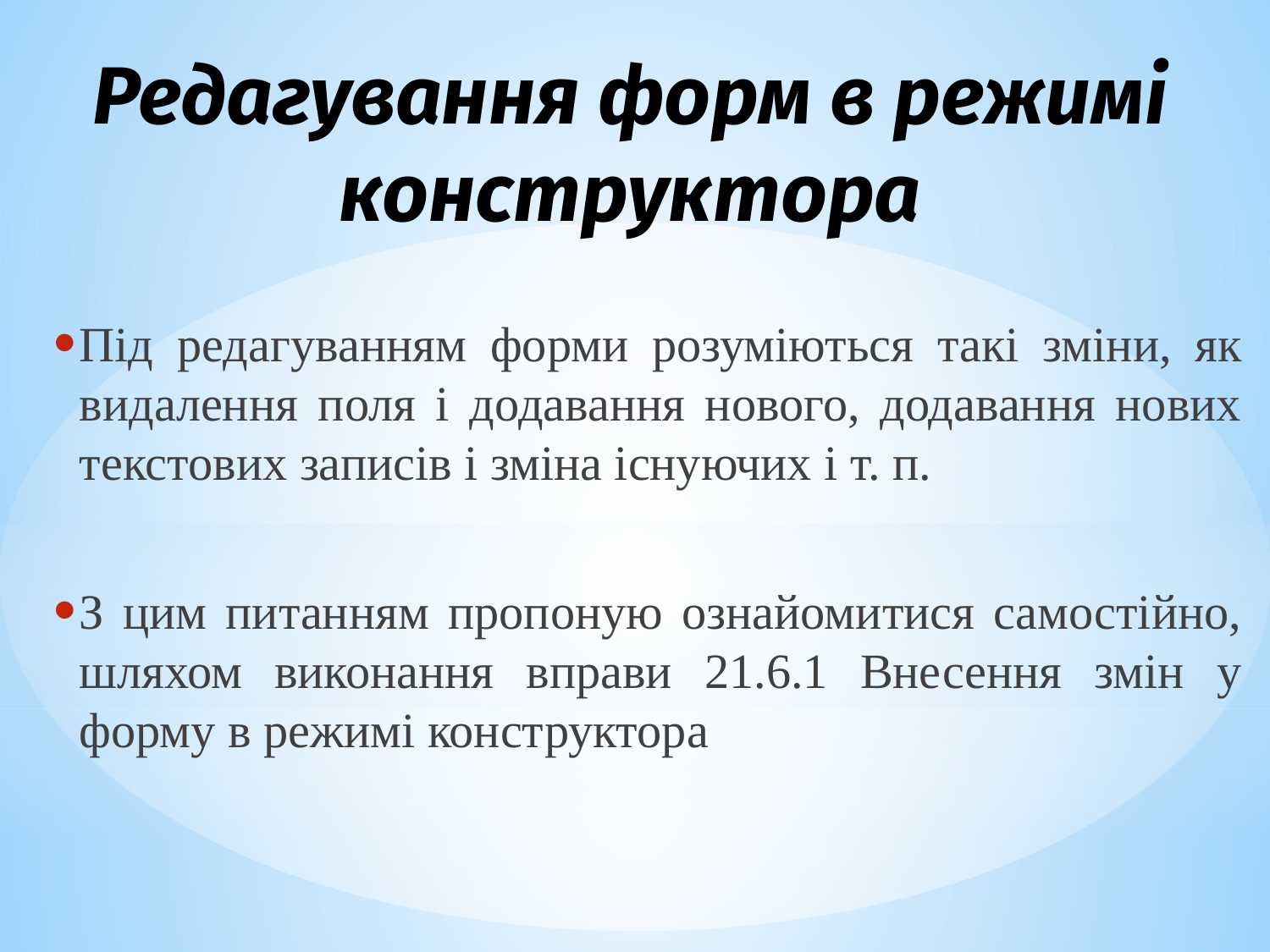

# Редагування форм в режимі конструктора
Під редагуванням форми розуміються такі зміни, як видалення поля і додавання нового, додавання нових текстових записів і зміна існуючих і т. п.

З цим питанням пропоную ознайомитися самостійно, шляхом виконання вправи 21.6.1 Внесення змін у форму в режимі конструктора